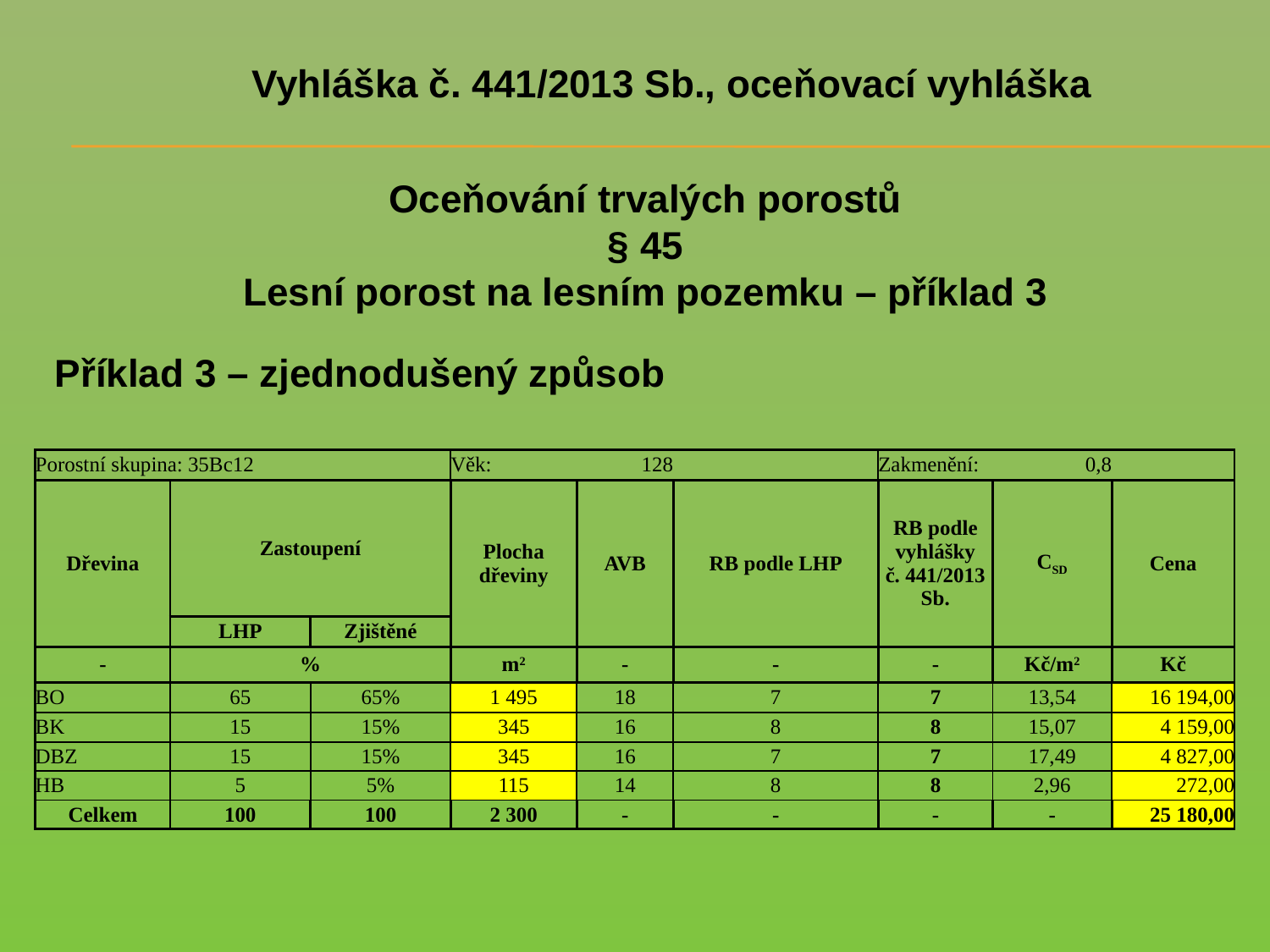

# Vyhláška č. 441/2013 Sb., oceňovací vyhláška
Oceňování trvalých porostů
§ 45
Lesní porost na lesním pozemku – příklad 3
Příklad 3 – zjednodušený způsob
| Porostní skupina: 35Bc12 |  |  | Věk: | 128 |  | Zakmenění: | 0,8 |  |
| --- | --- | --- | --- | --- | --- | --- | --- | --- |
| Dřevina | Zastoupení |  | Plocha dřeviny | AVB | RB podle LHP | RB podle vyhlášky č. 441/2013 Sb. | CSD | Cena |
|  | LHP | Zjištěné |  |  |  |  |  |  |
| - | % |  | m2 | - | - | - | Kč/m2 | Kč |
| BO | 65 | 65% | 1 495 | 18 | 7 | 7 | 13,54 | 16 194,00 |
| BK | 15 | 15% | 345 | 16 | 8 | 8 | 15,07 | 4 159,00 |
| DBZ | 15 | 15% | 345 | 16 | 7 | 7 | 17,49 | 4 827,00 |
| HB | 5 | 5% | 115 | 14 | 8 | 8 | 2,96 | 272,00 |
| Celkem | 100 | 100 | 2 300 | - | - | - | - | 25 180,00 |